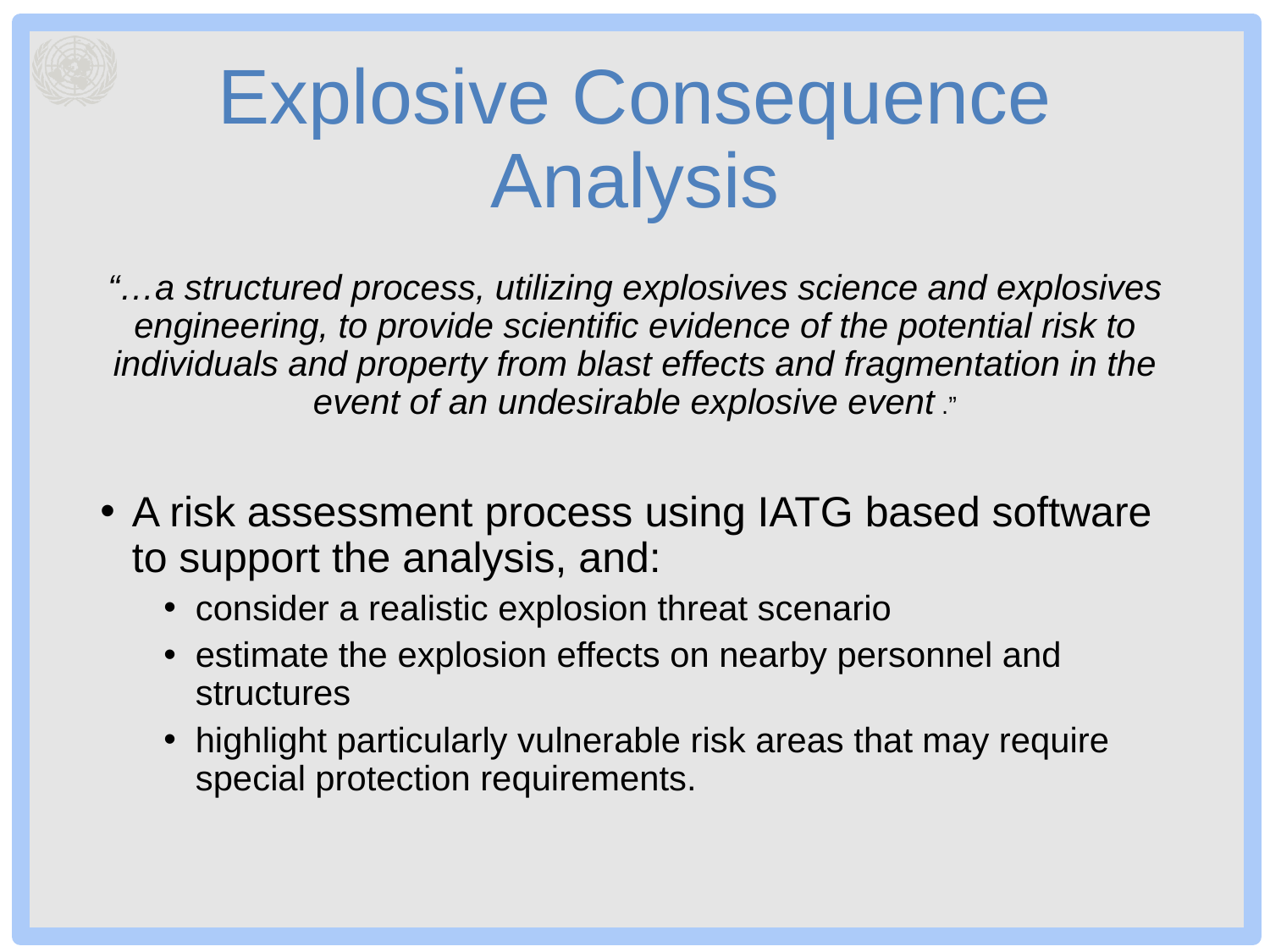

# Explosive Consequence Analysis
“…a structured process, utilizing explosives science and explosives engineering, to provide scientific evidence of the potential risk to individuals and property from blast effects and fragmentation in the event of an undesirable explosive event .”
A risk assessment process using IATG based software to support the analysis, and:
consider a realistic explosion threat scenario
estimate the explosion effects on nearby personnel and structures
highlight particularly vulnerable risk areas that may require special protection requirements.